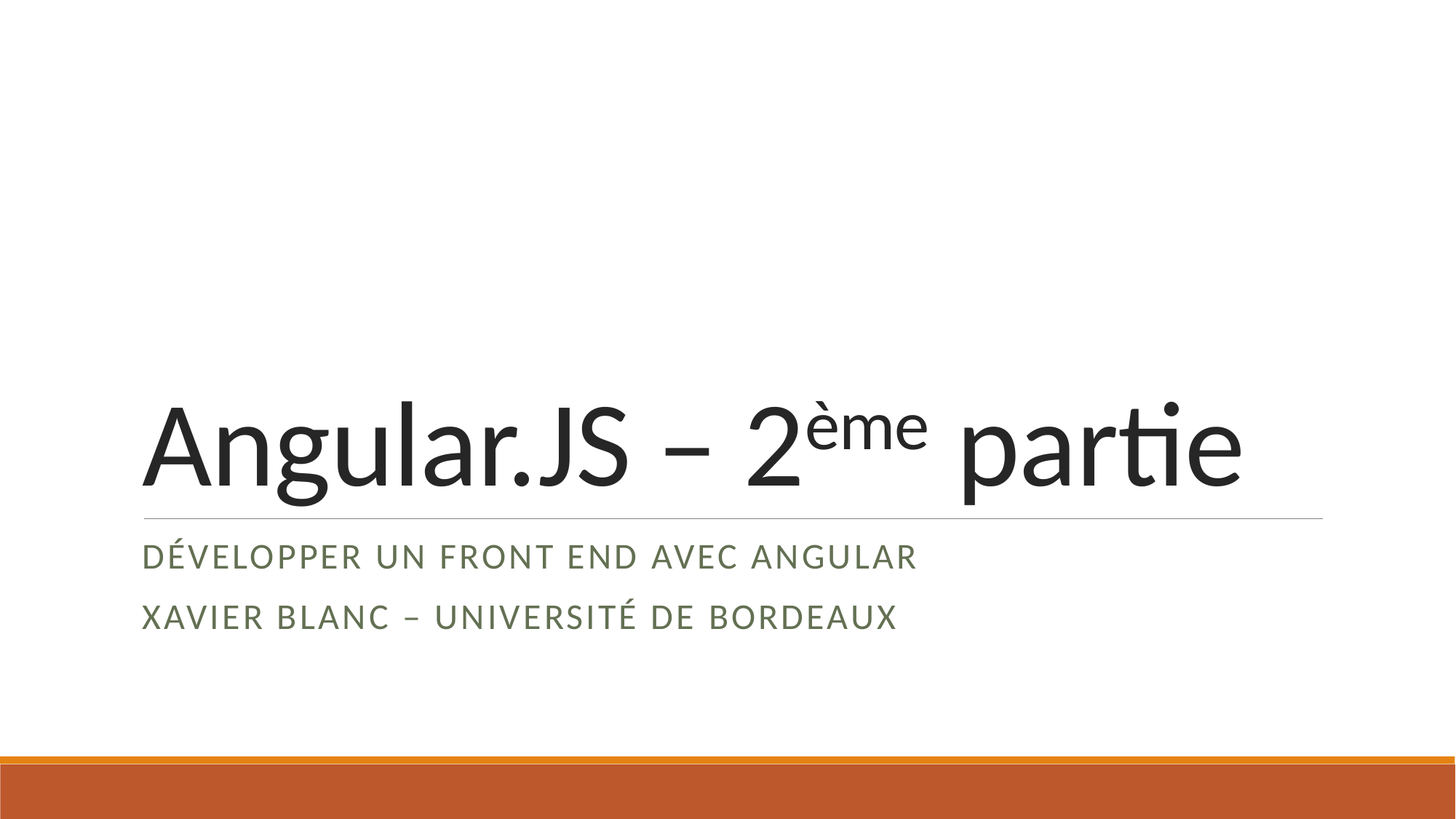

# Angular.JS – 2ème partie
Développer Un FRONT END avec ANGULAR
Xavier Blanc – université de Bordeaux